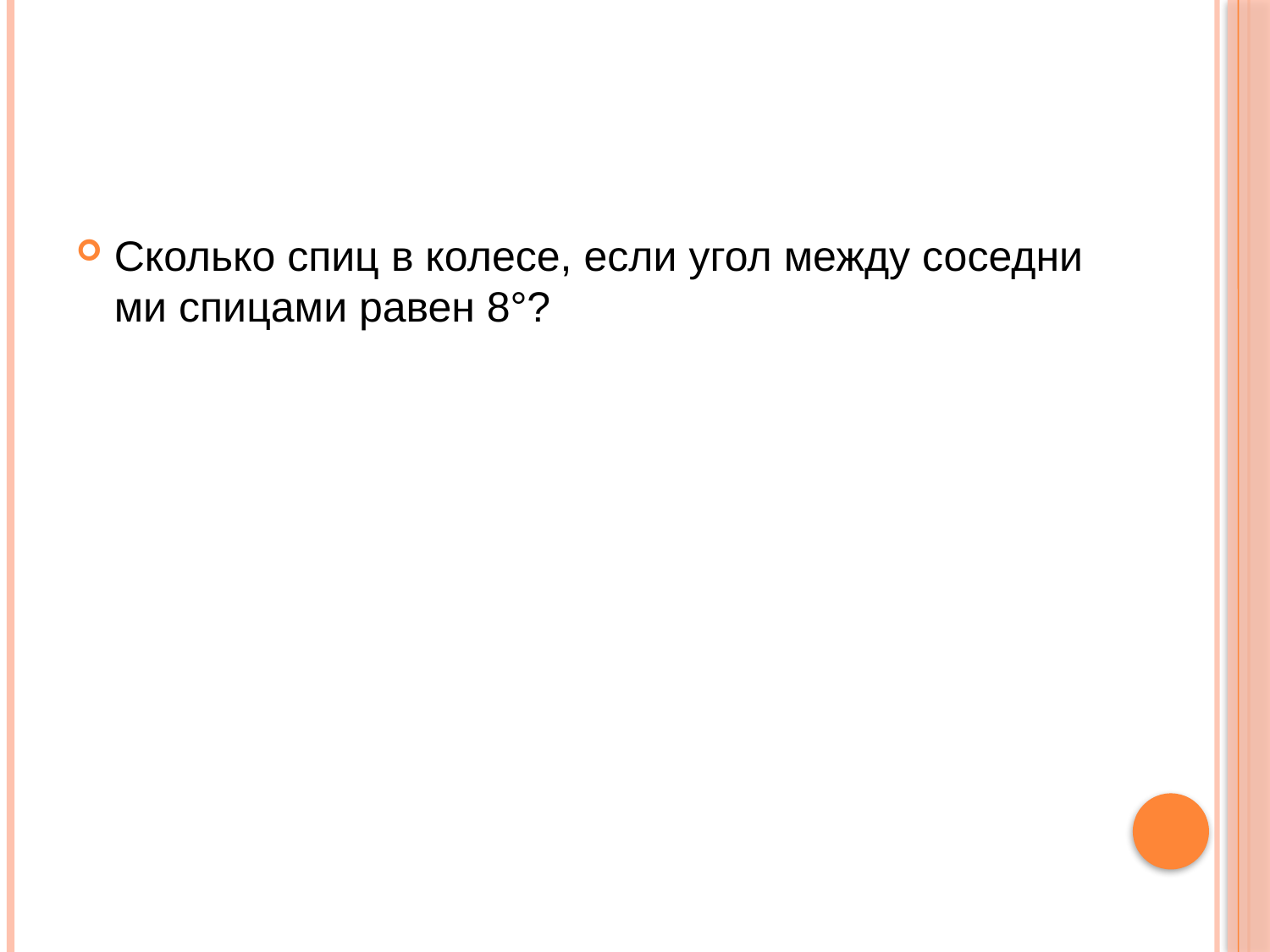

#
Сколь­ко спиц в ко­ле­се, если угол между со­сед­ни­ми спи­ца­ми равен 8°?